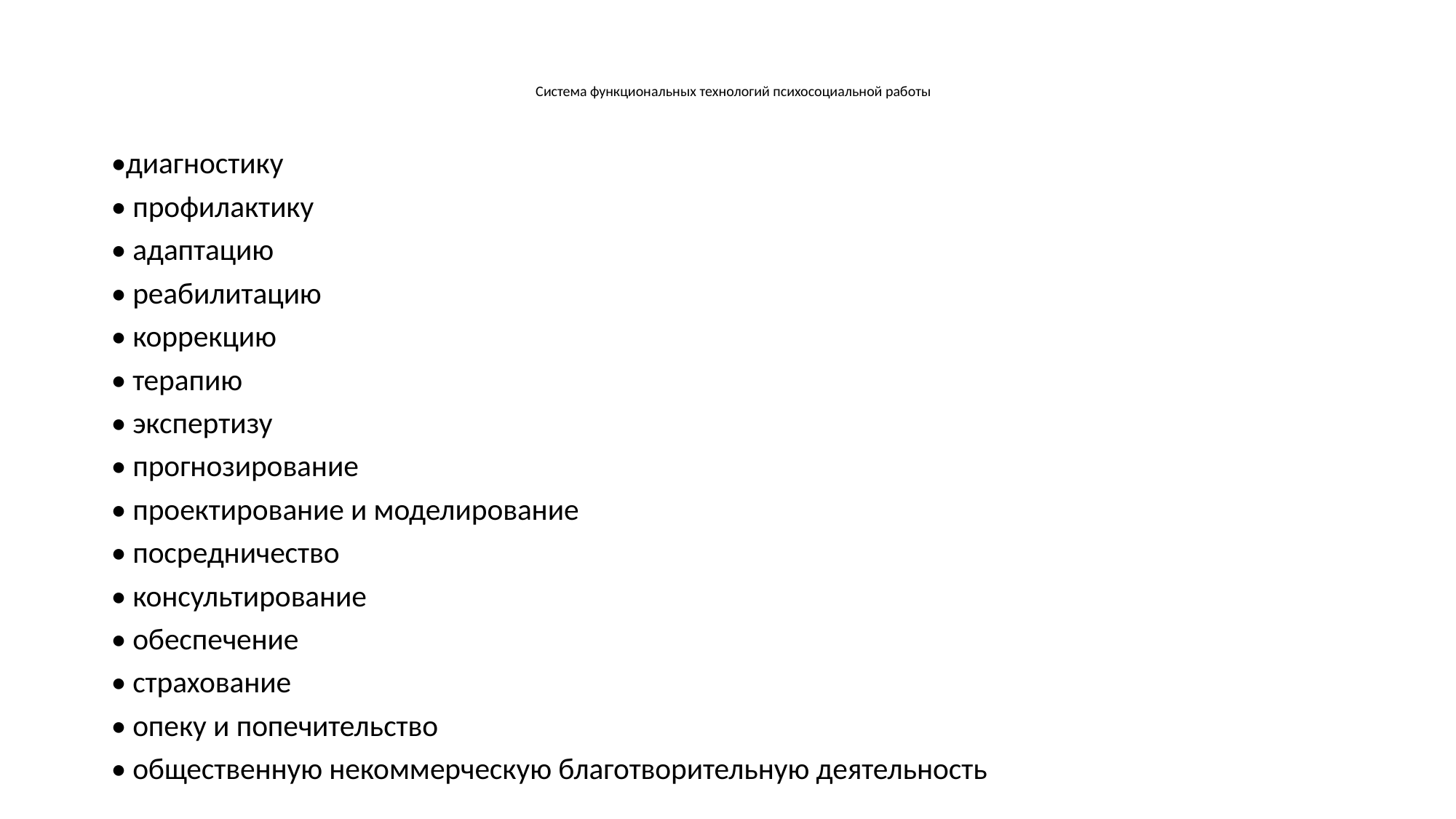

# Система функциональных технологий психосоциальной работы
•диагностику
• профилактику
• адаптацию
• реабилитацию
• коррекцию
• терапию
• экспертизу
• прогнозирование
• проектирование и моделирование
• посредничество
• консультирование
• обеспечение
• страхование
• опеку и попечительство
• общественную некоммерческую благотворительную деятельность